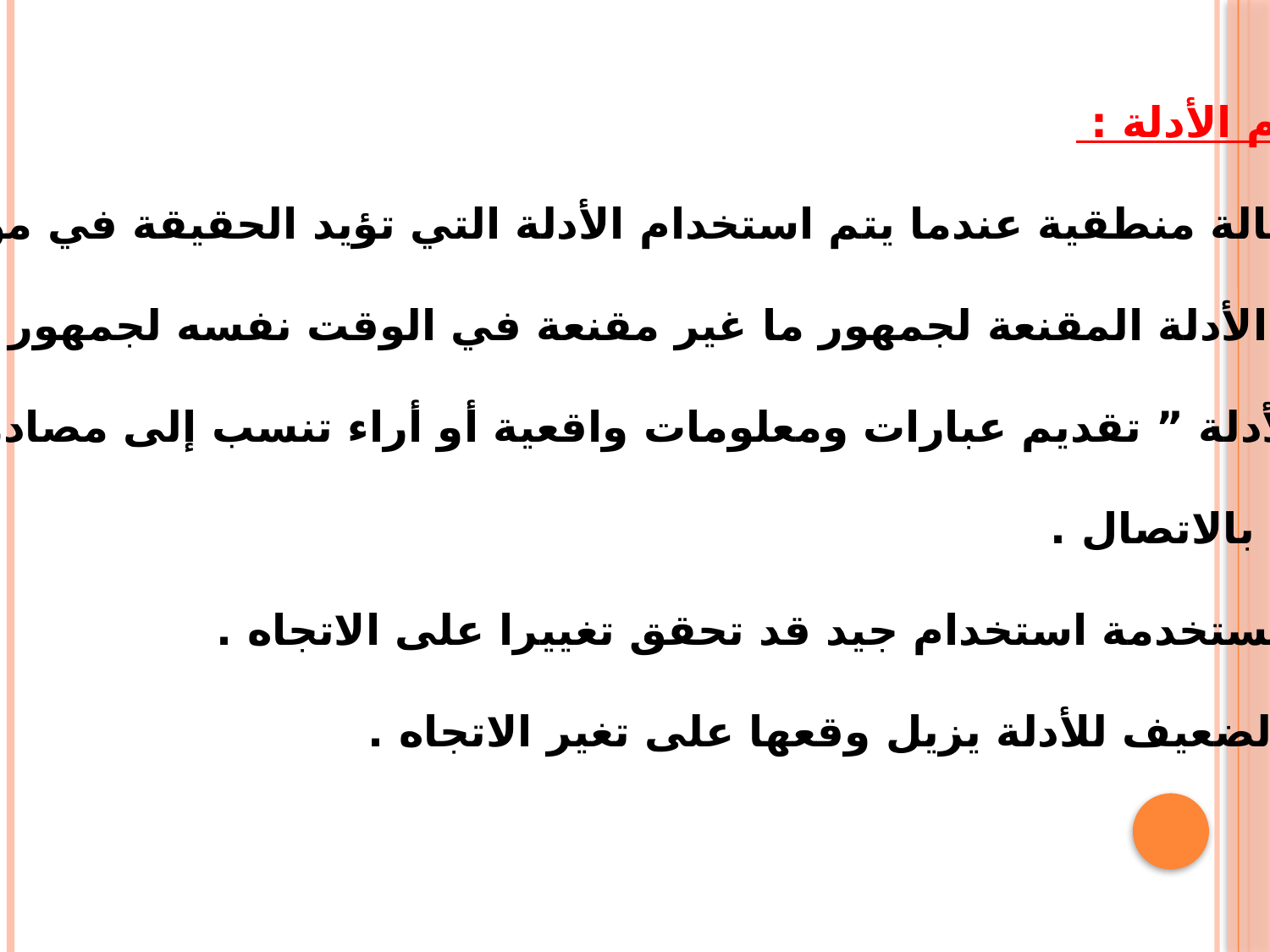

2- استخدام الأدلة :

تعتبر الرسالة منطقية عندما يتم استخدام الأدلة التي تؤيد الحقيقة في موضوع ما .

 قد تكون الأدلة المقنعة لجمهور ما غير مقنعة في الوقت نفسه لجمهور آخر

 يقصد بالأدلة ” تقديم عبارات ومعلومات واقعية أو أراء تنسب إلى مصادر أخرى

غير القائم بالاتصال .

 الأدلة المستخدمة استخدام جيد قد تحقق تغييرا على الاتجاه .

 التقديم الضعيف للأدلة يزيل وقعها على تغير الاتجاه .